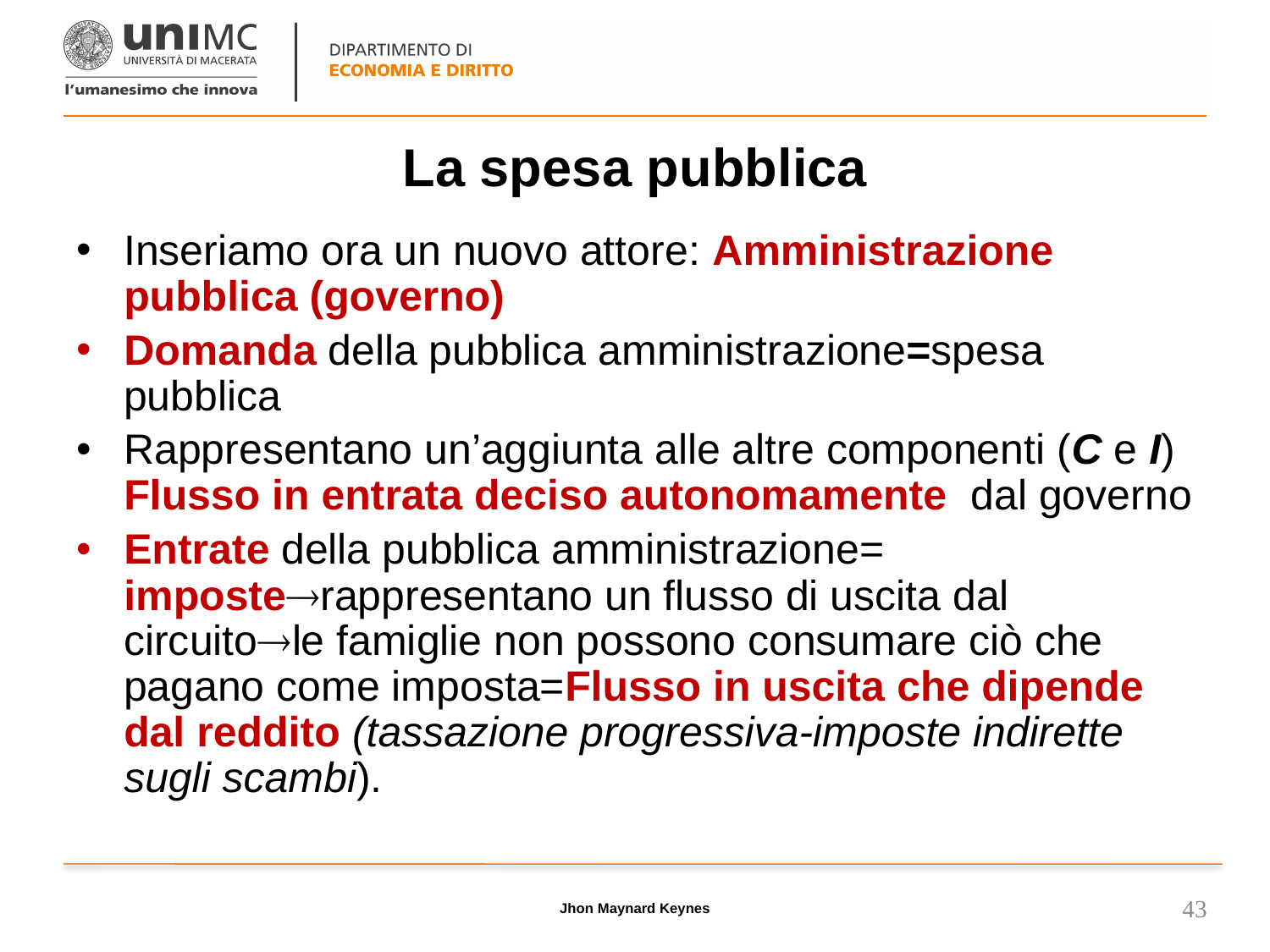

# La spesa pubblica
Inseriamo ora un nuovo attore: Amministrazione pubblica (governo)
Domanda della pubblica amministrazione=spesa pubblica
Rappresentano un’aggiunta alle altre componenti (C e I) Flusso in entrata deciso autonomamente  dal governo
Entrate della pubblica amministrazione= imposte→rappresentano un flusso di uscita dal circuito→le famiglie non possono consumare ciò che pagano come imposta=Flusso in uscita che dipende dal reddito (tassazione progressiva-imposte indirette sugli scambi).
Jhon Maynard Keynes
43